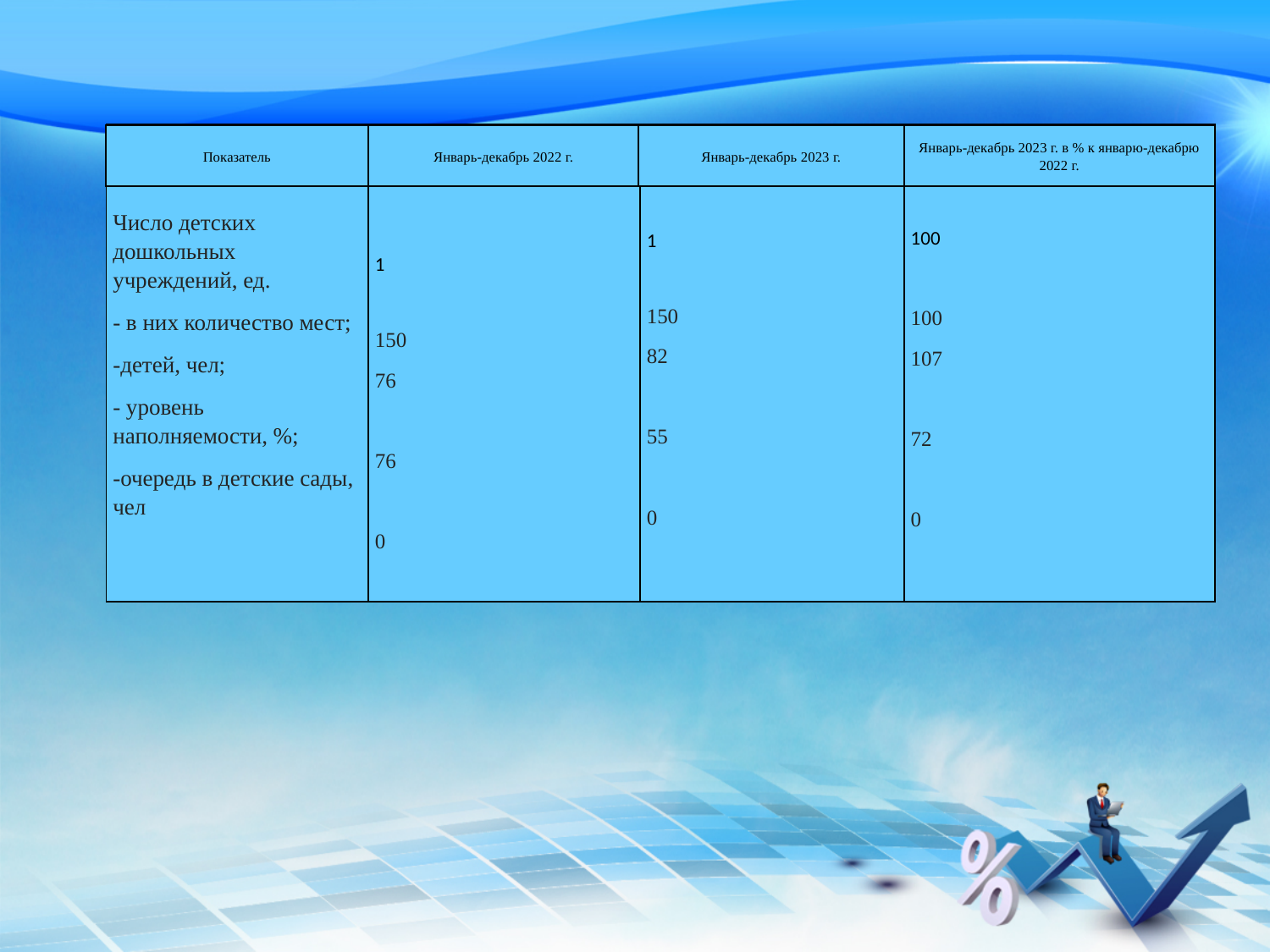

| Число детских дошкольных учреждений, ед. - в них количество мест; -детей, чел; - уровень наполняемости, %; -очередь в детские сады, чел | 1 150 76 76 0 | 1 150 82 55 0 | 100 100 107 72 0 |
| --- | --- | --- | --- |
| Показатель | Январь-декабрь 2022 г. | Январь-декабрь 2023 г. | Январь-декабрь 2023 г. в % к январю-декабрю 2022 г. |
| --- | --- | --- | --- |